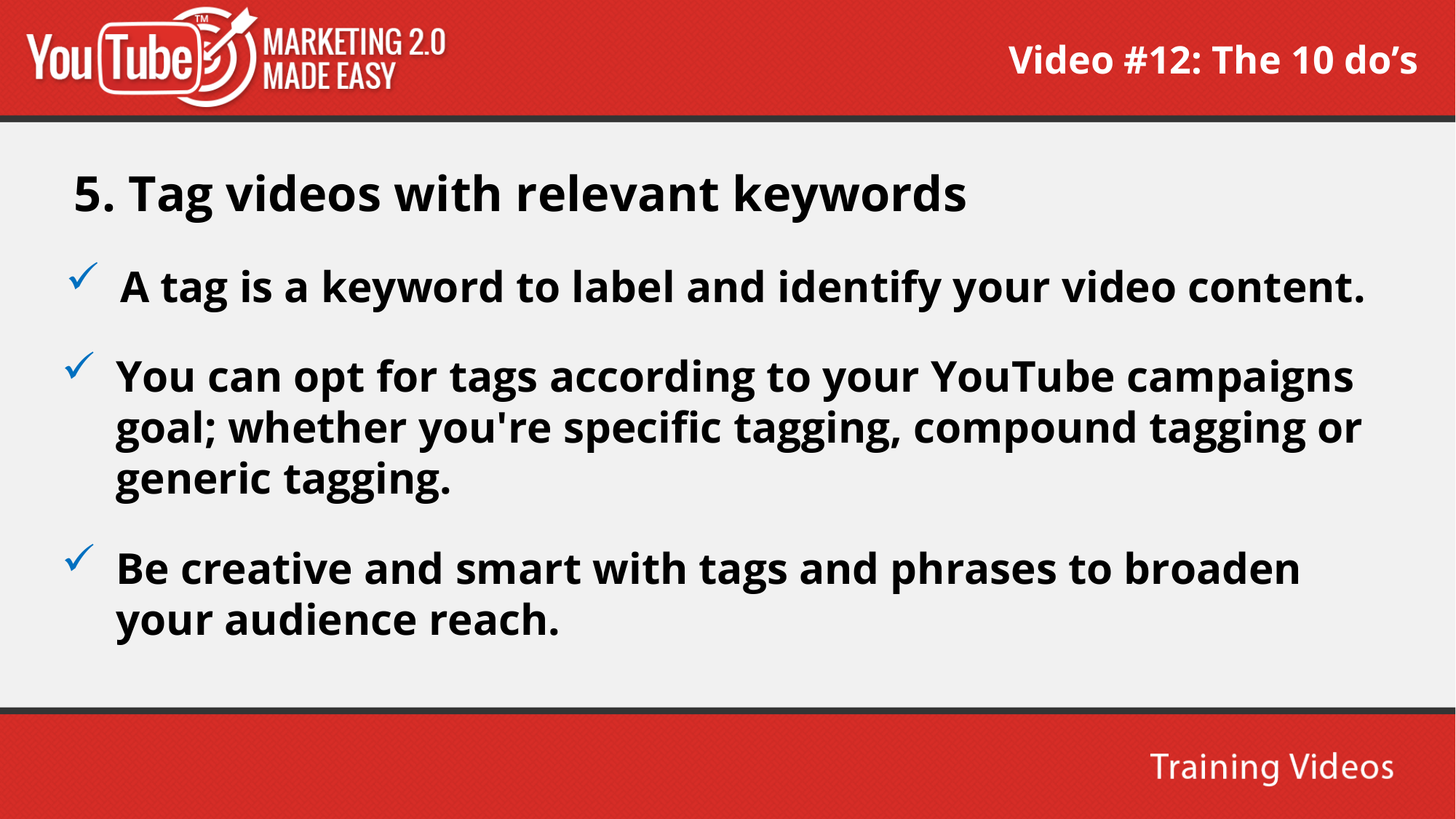

Video #12: The 10 do’s
 5. Tag videos with relevant keywords
A tag is a keyword to label and identify your video content.
You can opt for tags according to your YouTube campaigns goal; whether you're specific tagging, compound tagging or generic tagging.
Be creative and smart with tags and phrases to broaden your audience reach.